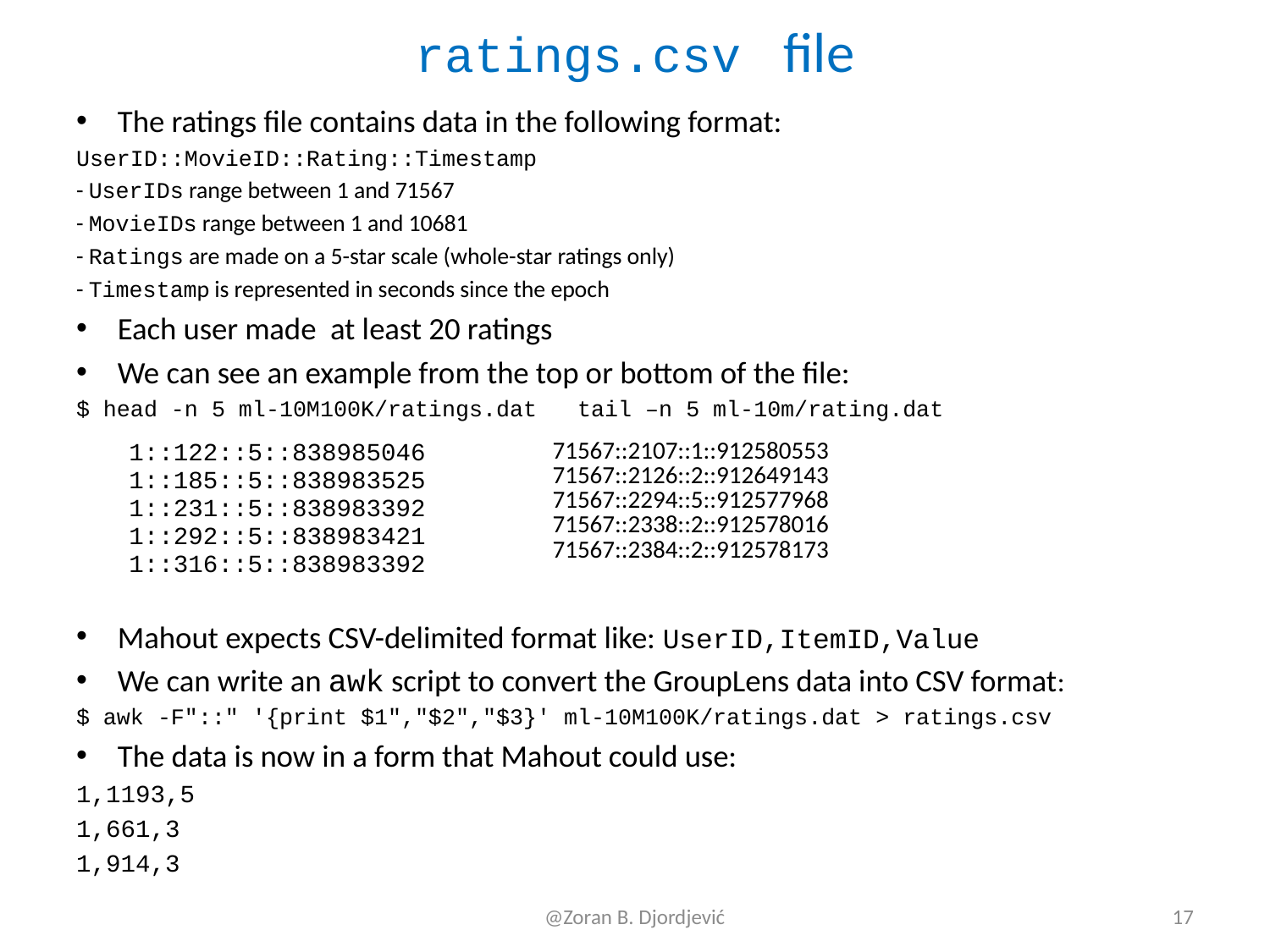

# ratings.csv  file
The ratings file contains data in the following format:
UserID::MovieID::Rating::Timestamp
- UserIDs range between 1 and 71567
- MovieIDs range between 1 and 10681
- Ratings are made on a 5-star scale (whole-star ratings only)
- Timestamp is represented in seconds since the epoch
Each user made  at least 20 ratings
We can see an example from the top or bottom of the file:
$ head -n 5 ml-10M100K/ratings.dat   tail –n 5 ml-10m/rating.dat

Mahout expects CSV-delimited format like: UserID,ItemID,Value
We can write an awk script to convert the GroupLens data into CSV format:
$ awk -F"::" '{print $1","$2","$3}' ml-10M100K/ratings.dat > ratings.csv
The data is now in a form that Mahout could use:
1,1193,5
1,661,3
1,914,3

| 1::122::5::838985046 1::185::5::838983525 1::231::5::838983392 1::292::5::838983421 1::316::5::838983392 | 71567::2107::1::912580553 71567::2126::2::912649143 71567::2294::5::912577968 71567::2338::2::912578016 71567::2384::2::912578173 |
| --- | --- |
@Zoran B. Djordjević
17